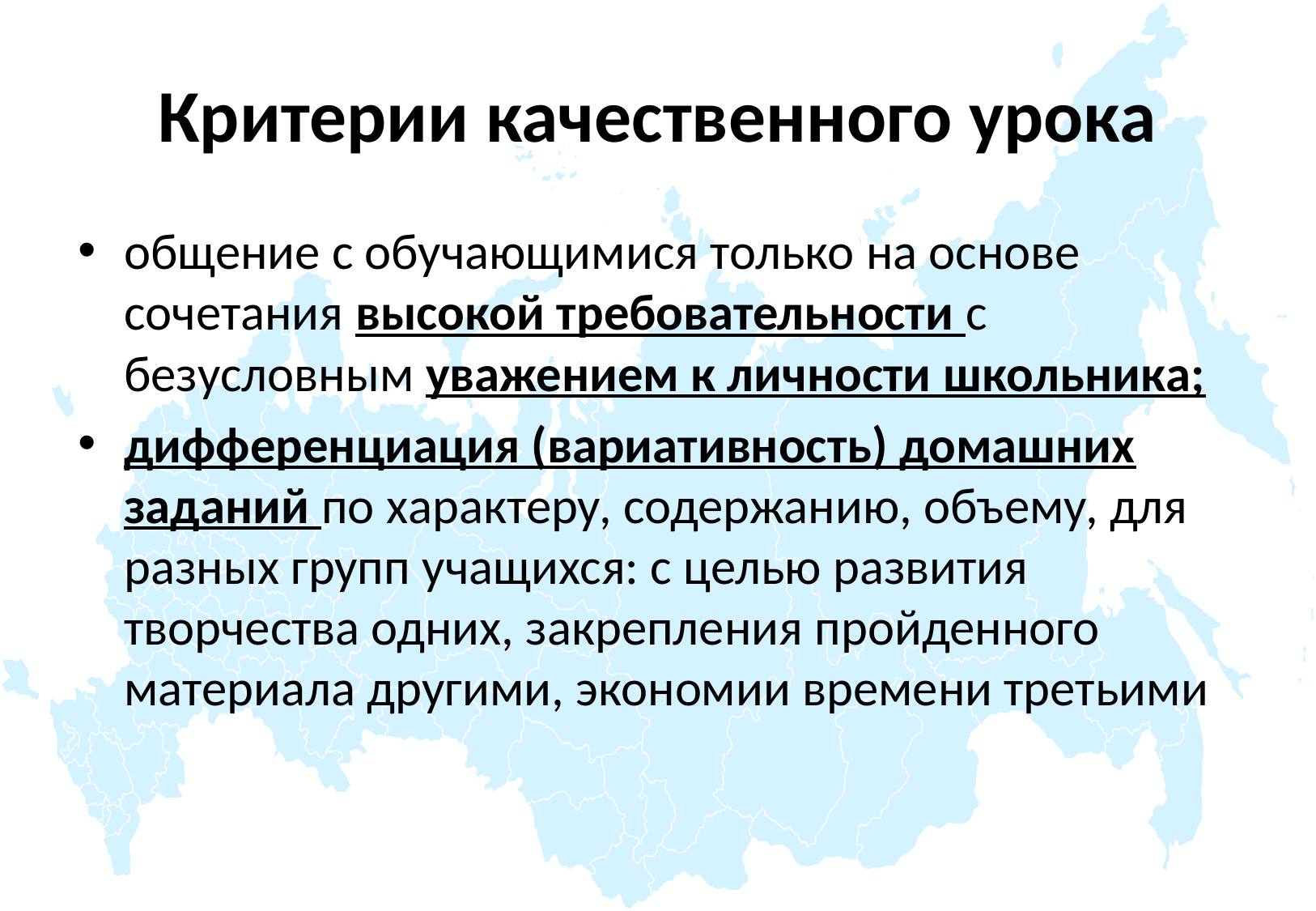

# Критерии качественного урока
общение с обучающимися только на основе сочетания высокой требовательности с безусловным уважением к личности школьника;
дифференциация (вариативность) домашних заданий по характеру, содержанию, объему, для разных групп учащихся: с целью развития творчества одних, закрепления пройденного материала другими, экономии времени третьими